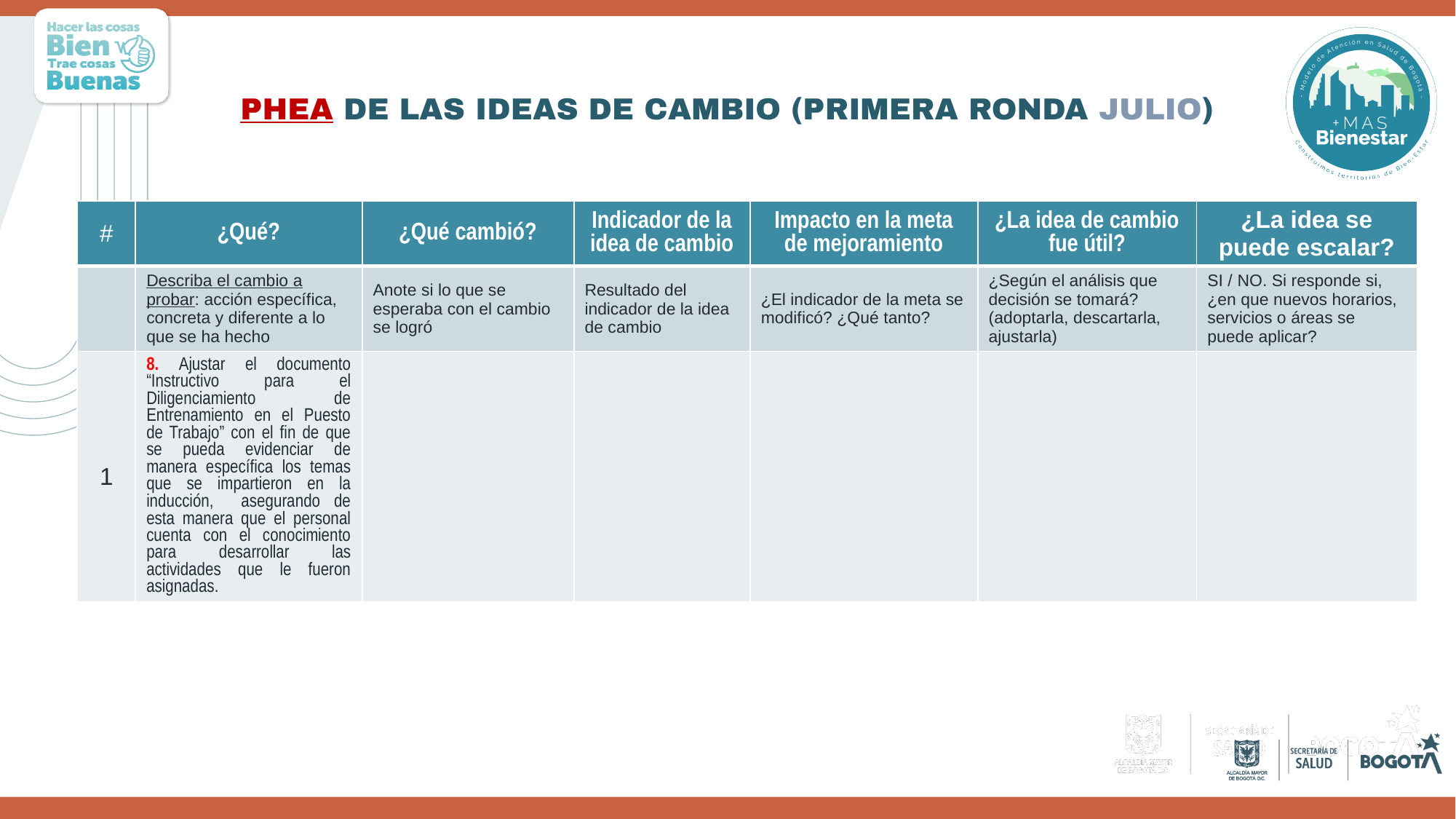

PHEA DE LAS IDEAS DE CAMBIO (PRIMERA RONDA JULIO)
| # | ¿Qué? | ¿Qué cambió? | Indicador de la idea de cambio | Impacto en la meta de mejoramiento | ¿La idea de cambio fue útil? | ¿La idea se puede escalar? |
| --- | --- | --- | --- | --- | --- | --- |
|  | Describa el cambio a probar: acción específica, concreta y diferente a lo que se ha hecho | Anote si lo que se esperaba con el cambio se logró | Resultado del indicador de la idea de cambio | ¿El indicador de la meta se modificó? ¿Qué tanto? | ¿Según el análisis que decisión se tomará? (adoptarla, descartarla, ajustarla) | SI / NO. Si responde si, ¿en que nuevos horarios, servicios o áreas se puede aplicar? |
| 1 | 8. Ajustar el documento “Instructivo para el Diligenciamiento de Entrenamiento en el Puesto de Trabajo” con el fin de que se pueda evidenciar de manera específica los temas que se impartieron en la inducción, asegurando de esta manera que el personal cuenta con el conocimiento para desarrollar las actividades que le fueron asignadas. |  |  |  |  |  |